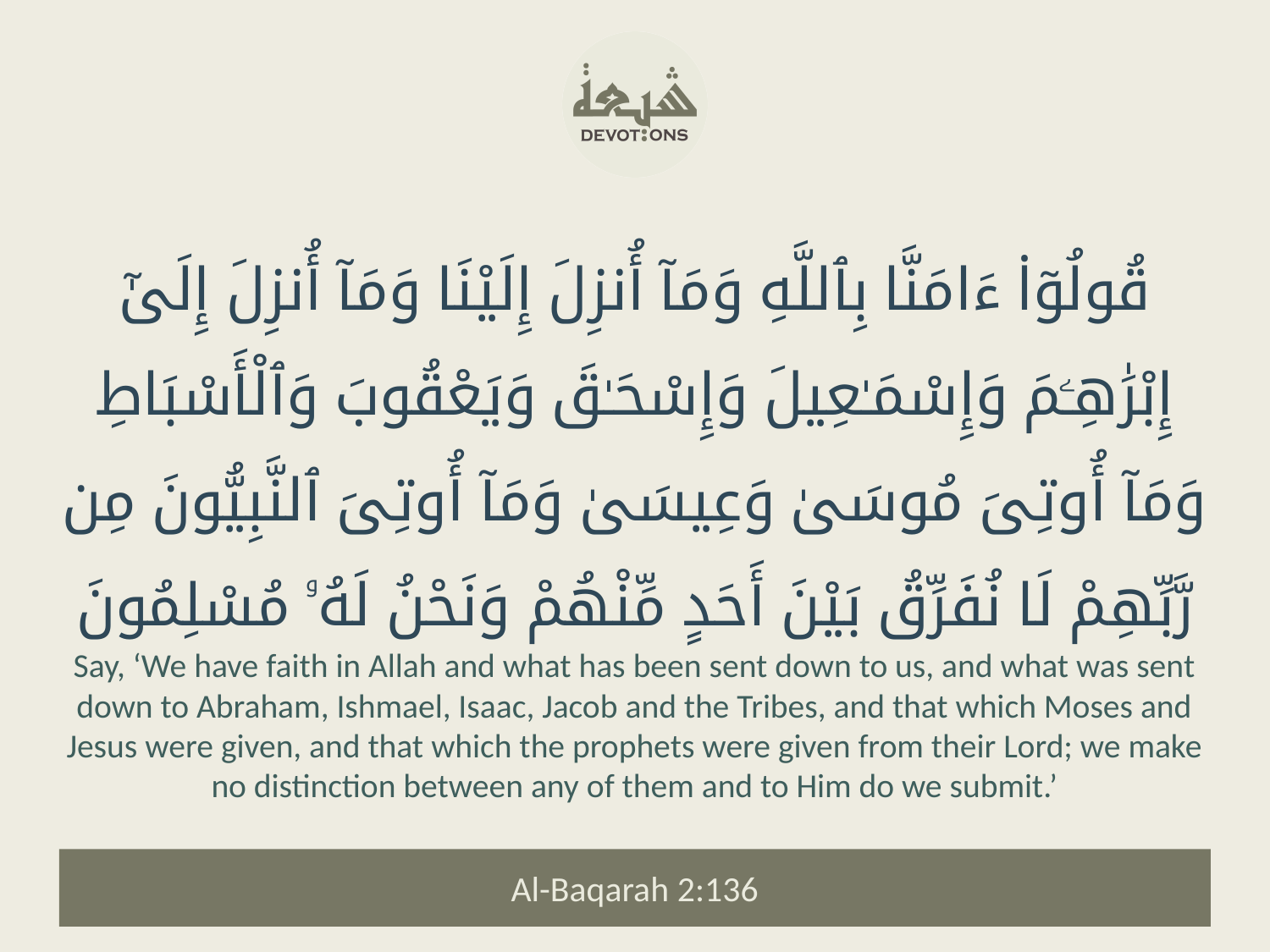

قُولُوٓا۟ ءَامَنَّا بِٱللَّهِ وَمَآ أُنزِلَ إِلَيْنَا وَمَآ أُنزِلَ إِلَىٰٓ إِبْرَٰهِـۧمَ وَإِسْمَـٰعِيلَ وَإِسْحَـٰقَ وَيَعْقُوبَ وَٱلْأَسْبَاطِ وَمَآ أُوتِىَ مُوسَىٰ وَعِيسَىٰ وَمَآ أُوتِىَ ٱلنَّبِيُّونَ مِن رَّبِّهِمْ لَا نُفَرِّقُ بَيْنَ أَحَدٍ مِّنْهُمْ وَنَحْنُ لَهُۥ مُسْلِمُونَ
Say, ‘We have faith in Allah and what has been sent down to us, and what was sent down to Abraham, Ishmael, Isaac, Jacob and the Tribes, and that which Moses and Jesus were given, and that which the prophets were given from their Lord; we make no distinction between any of them and to Him do we submit.’
Al-Baqarah 2:136